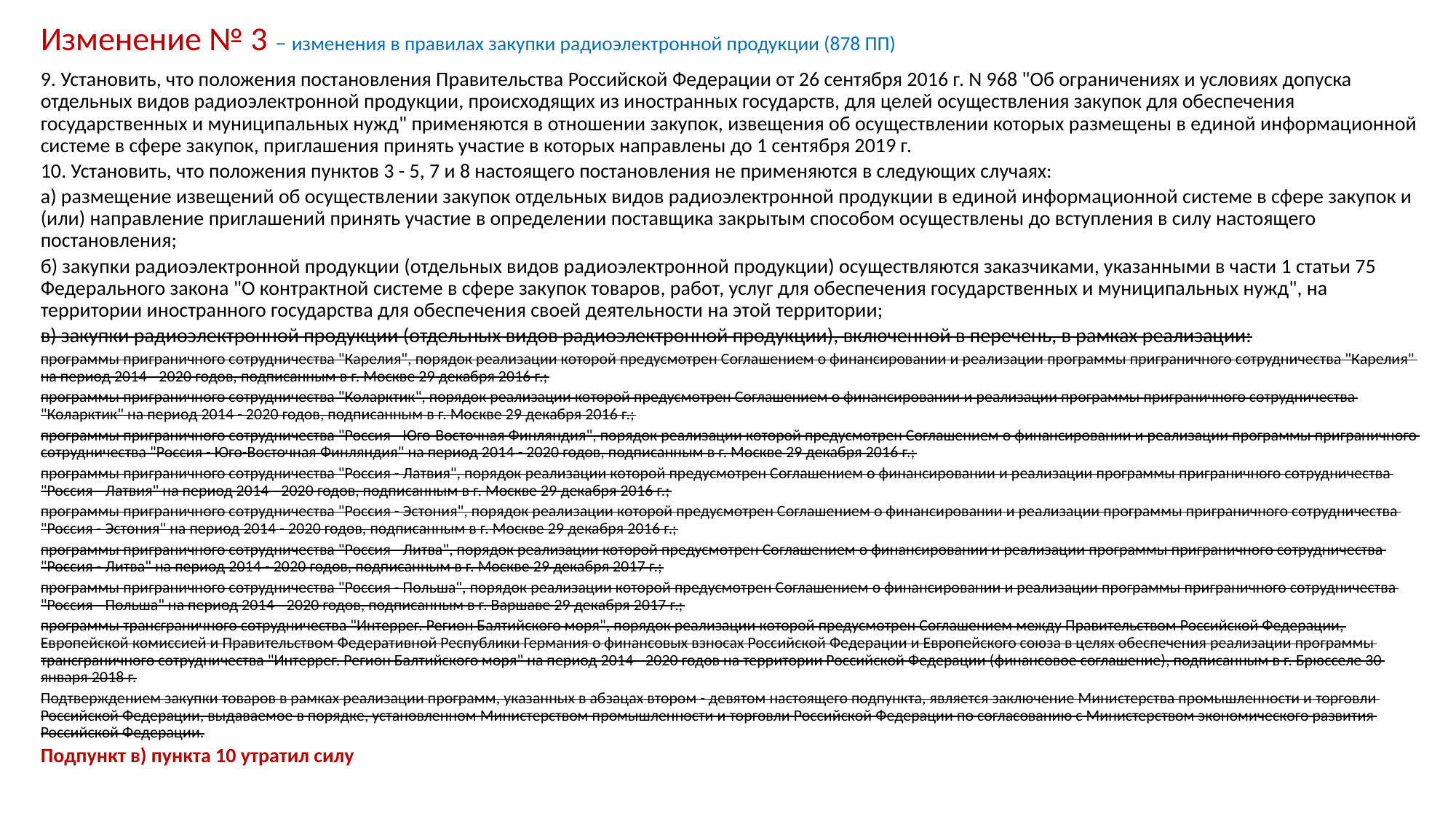

# Изменение № 3 – изменения в правилах закупки радиоэлектронной продукции (878 ПП)
9. Установить, что положения постановления Правительства Российской Федерации от 26 сентября 2016 г. N 968 "Об ограничениях и условиях допуска отдельных видов радиоэлектронной продукции, происходящих из иностранных государств, для целей осуществления закупок для обеспечения государственных и муниципальных нужд" применяются в отношении закупок, извещения об осуществлении которых размещены в единой информационной системе в сфере закупок, приглашения принять участие в которых направлены до 1 сентября 2019 г.
10. Установить, что положения пунктов 3 - 5, 7 и 8 настоящего постановления не применяются в следующих случаях:
а) размещение извещений об осуществлении закупок отдельных видов радиоэлектронной продукции в единой информационной системе в сфере закупок и (или) направление приглашений принять участие в определении поставщика закрытым способом осуществлены до вступления в силу настоящего постановления;
б) закупки радиоэлектронной продукции (отдельных видов радиоэлектронной продукции) осуществляются заказчиками, указанными в части 1 статьи 75 Федерального закона "О контрактной системе в сфере закупок товаров, работ, услуг для обеспечения государственных и муниципальных нужд", на территории иностранного государства для обеспечения своей деятельности на этой территории;
в) закупки радиоэлектронной продукции (отдельных видов радиоэлектронной продукции), включенной в перечень, в рамках реализации:
программы приграничного сотрудничества "Карелия", порядок реализации которой предусмотрен Соглашением о финансировании и реализации программы приграничного сотрудничества "Карелия" на период 2014 - 2020 годов, подписанным в г. Москве 29 декабря 2016 г.;
программы приграничного сотрудничества "Коларктик", порядок реализации которой предусмотрен Соглашением о финансировании и реализации программы приграничного сотрудничества "Коларктик" на период 2014 - 2020 годов, подписанным в г. Москве 29 декабря 2016 г.;
программы приграничного сотрудничества "Россия - Юго-Восточная Финляндия", порядок реализации которой предусмотрен Соглашением о финансировании и реализации программы приграничного сотрудничества "Россия - Юго-Восточная Финляндия" на период 2014 - 2020 годов, подписанным в г. Москве 29 декабря 2016 г.;
программы приграничного сотрудничества "Россия - Латвия", порядок реализации которой предусмотрен Соглашением о финансировании и реализации программы приграничного сотрудничества "Россия - Латвия" на период 2014 - 2020 годов, подписанным в г. Москве 29 декабря 2016 г.;
программы приграничного сотрудничества "Россия - Эстония", порядок реализации которой предусмотрен Соглашением о финансировании и реализации программы приграничного сотрудничества "Россия - Эстония" на период 2014 - 2020 годов, подписанным в г. Москве 29 декабря 2016 г.;
программы приграничного сотрудничества "Россия - Литва", порядок реализации которой предусмотрен Соглашением о финансировании и реализации программы приграничного сотрудничества "Россия - Литва" на период 2014 - 2020 годов, подписанным в г. Москве 29 декабря 2017 г.;
программы приграничного сотрудничества "Россия - Польша", порядок реализации которой предусмотрен Соглашением о финансировании и реализации программы приграничного сотрудничества "Россия - Польша" на период 2014 - 2020 годов, подписанным в г. Варшаве 29 декабря 2017 г.;
программы трансграничного сотрудничества "Интеррег. Регион Балтийского моря", порядок реализации которой предусмотрен Соглашением между Правительством Российской Федерации, Европейской комиссией и Правительством Федеративной Республики Германия о финансовых взносах Российской Федерации и Европейского союза в целях обеспечения реализации программы трансграничного сотрудничества "Интеррег. Регион Балтийского моря" на период 2014 - 2020 годов на территории Российской Федерации (финансовое соглашение), подписанным в г. Брюсселе 30 января 2018 г.
Подтверждением закупки товаров в рамках реализации программ, указанных в абзацах втором - девятом настоящего подпункта, является заключение Министерства промышленности и торговли Российской Федерации, выдаваемое в порядке, установленном Министерством промышленности и торговли Российской Федерации по согласованию с Министерством экономического развития Российской Федерации.
Подпункт в) пункта 10 утратил силу